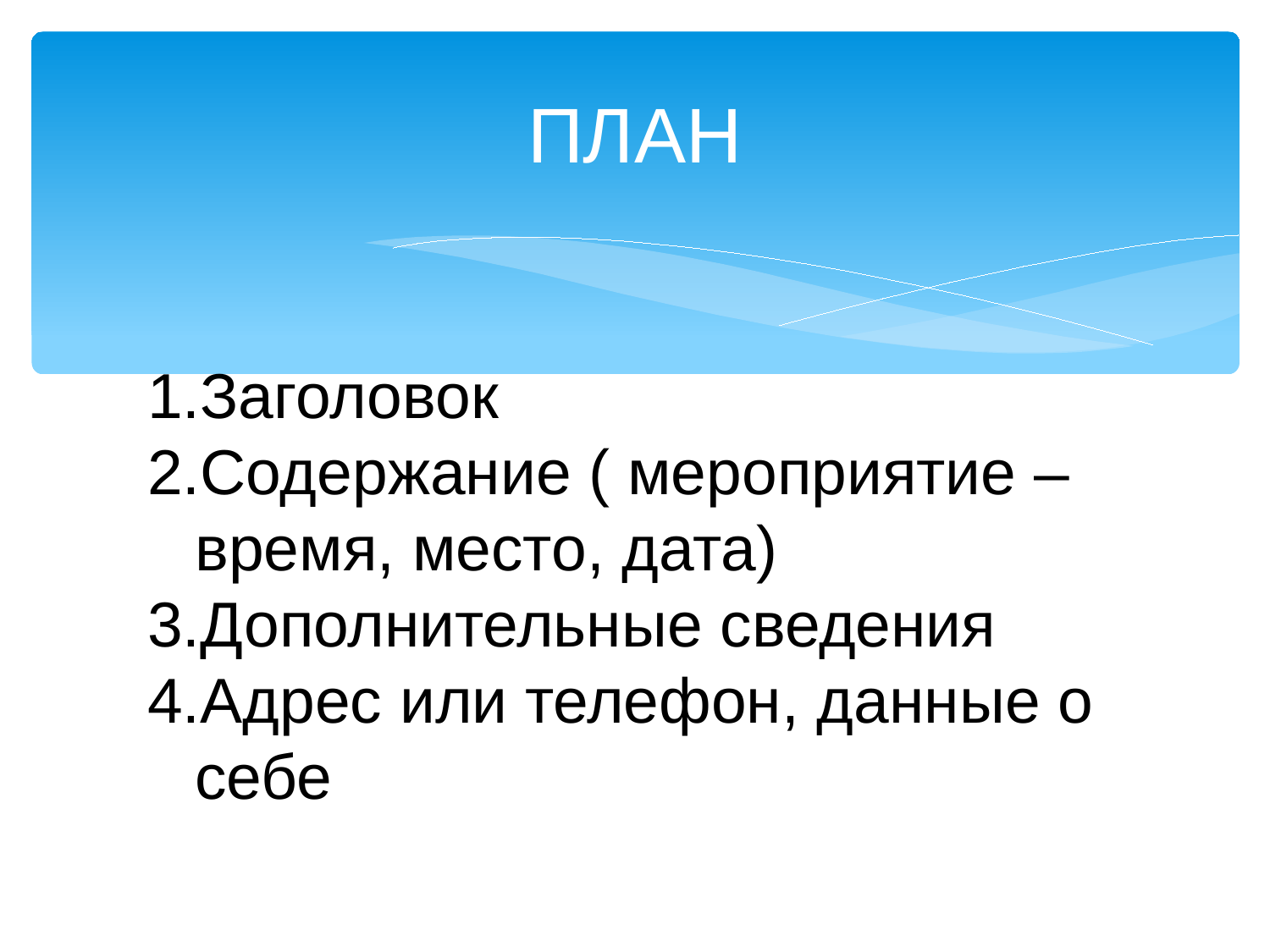

# ПЛАН
Заголовок
Содержание ( мероприятие – время, место, дата)
Дополнительные сведения
Адрес или телефон, данные о себе